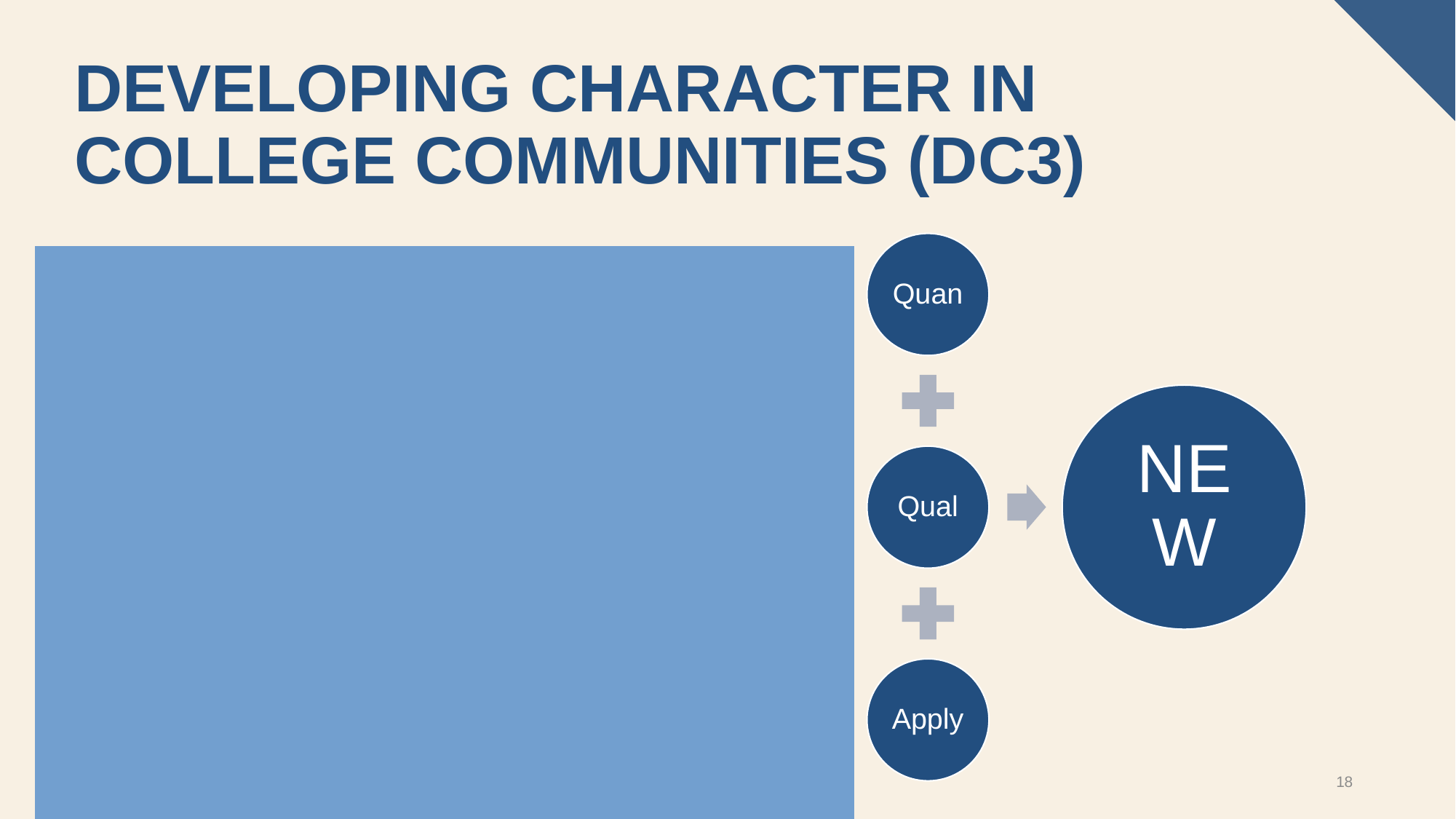

# Developing Character in College Communities (DC3)
Quan

Qual

Apply

NEW
Team Science; Interdisciplinary
2 year longitudinal study on virtues
Lots of journal articles/presentations
Quan, Qual, Mixed
Community of Practice
2 years of monthly meetings
6 evaluations
1 Toolkit

18